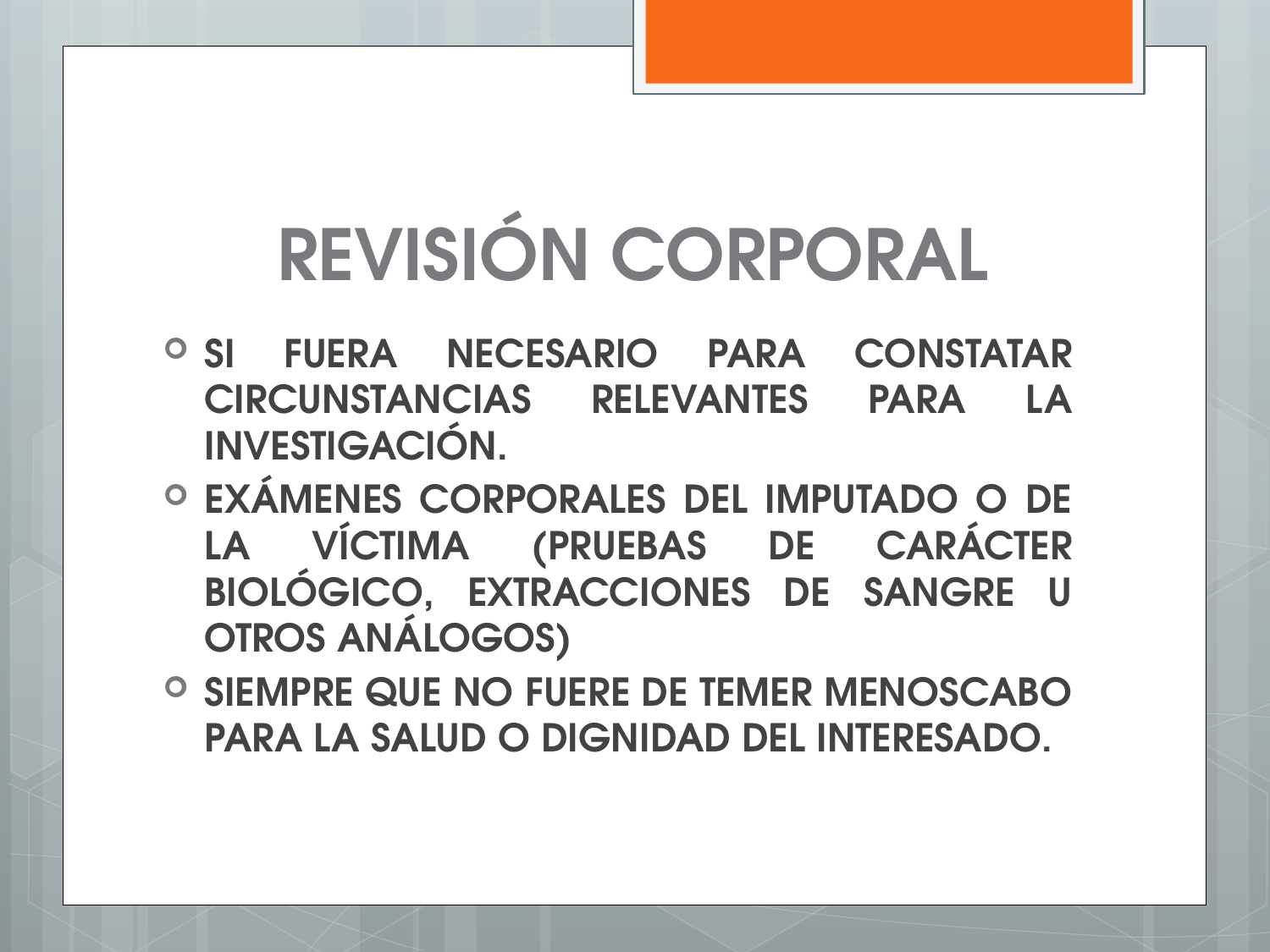

# REVISIÓN CORPORAL
SI FUERA NECESARIO PARA CONSTATAR CIRCUNSTANCIAS RELEVANTES PARA LA INVESTIGACIÓN.
EXÁMENES CORPORALES DEL IMPUTADO O DE LA VÍCTIMA (PRUEBAS DE CARÁCTER BIOLÓGICO, EXTRACCIONES DE SANGRE U OTROS ANÁLOGOS)
SIEMPRE QUE NO FUERE DE TEMER MENOSCABO PARA LA SALUD O DIGNIDAD DEL INTERESADO.